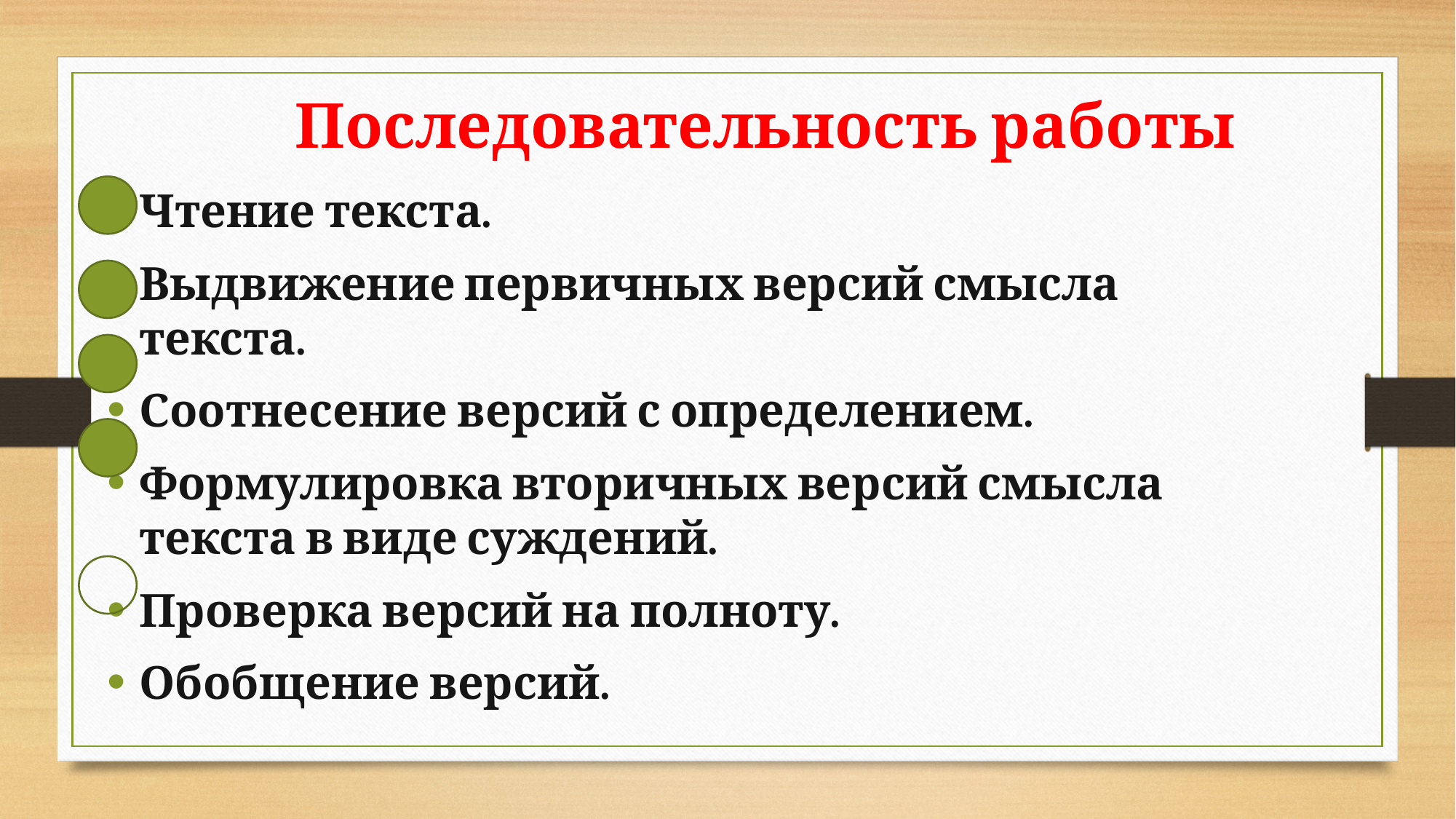

Последовательность работы

Чтение текста.
Выдвижение первичных версий смысла текста.
Соотнесение версий с определением.
Формулировка вторичных версий смысла текста в виде суждений.
Проверка версий на полноту.
Обобщение версий.